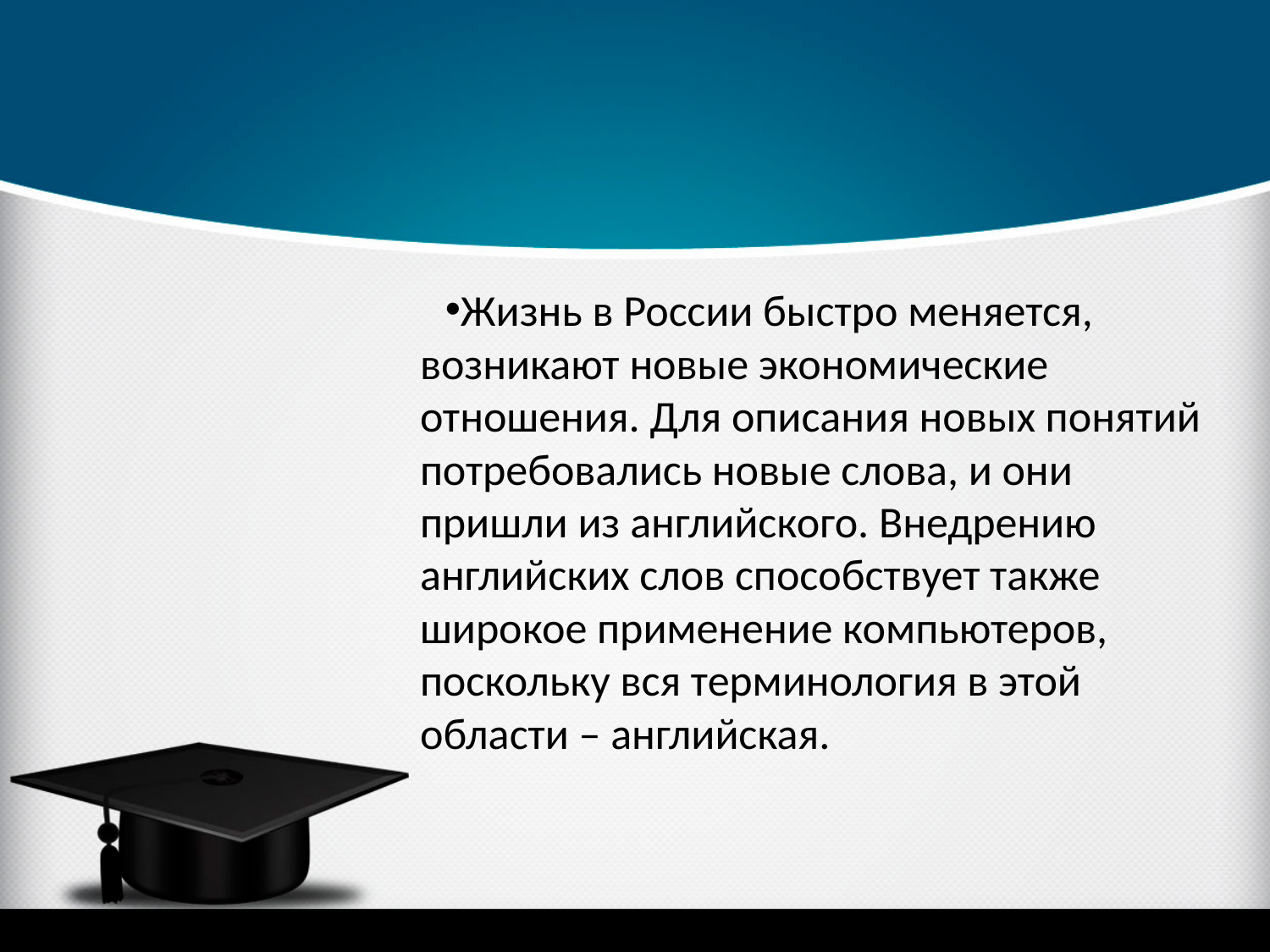

Жизнь в России быстро меняется, возникают новые экономические отношения. Для описания новых понятий потребовались новые слова, и они пришли из английского. Внедрению английских слов способствует также широкое применение компьютеров, поскольку вся терминология в этой области – английская.